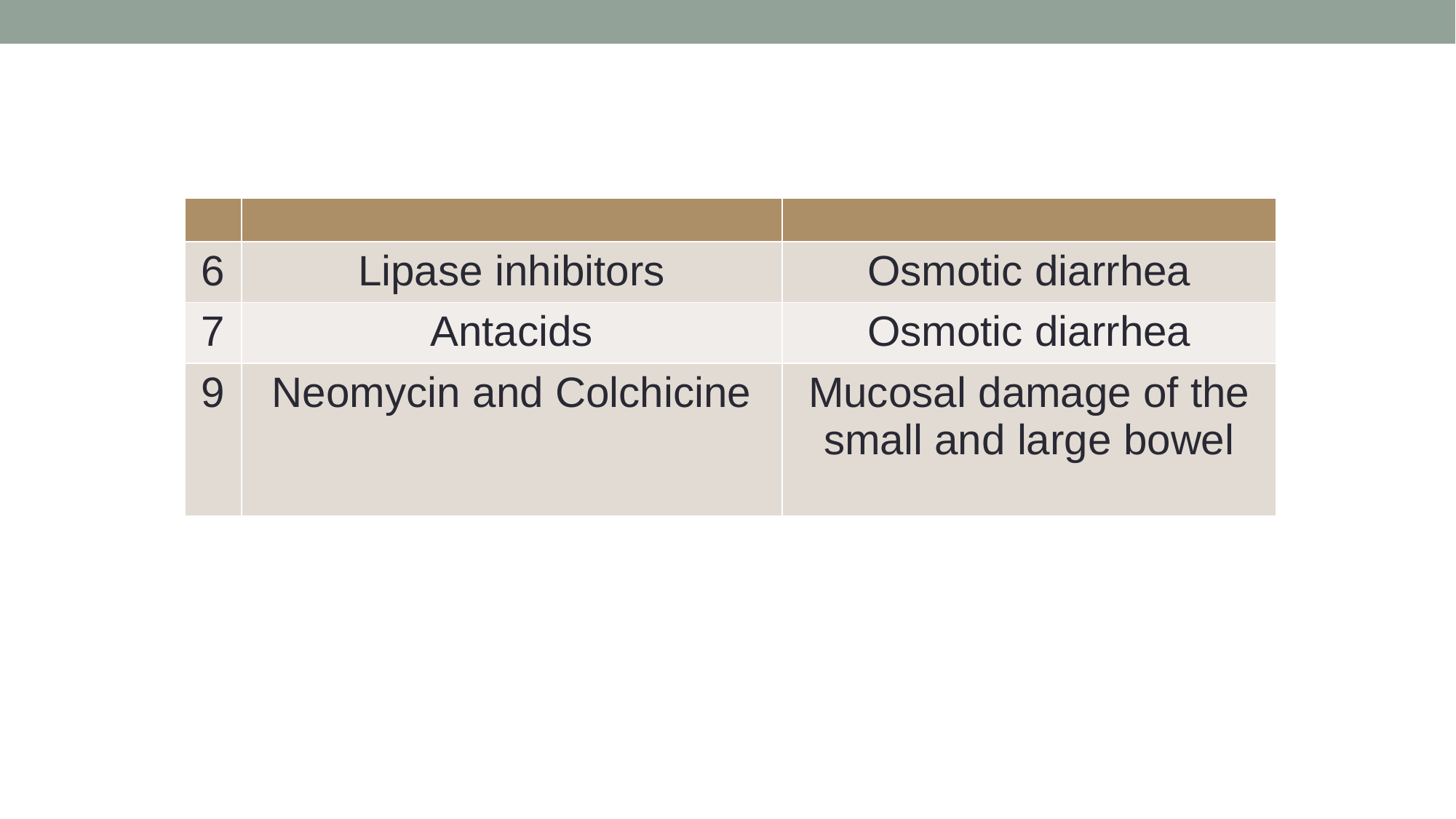

|  |  |  |
| --- | --- | --- |
| 6 | Lipase inhibitors | Osmotic diarrhea |
| 7 | Antacids | Osmotic diarrhea |
| 9 | Neomycin and Colchicine | Mucosal damage of the small and large bowel |